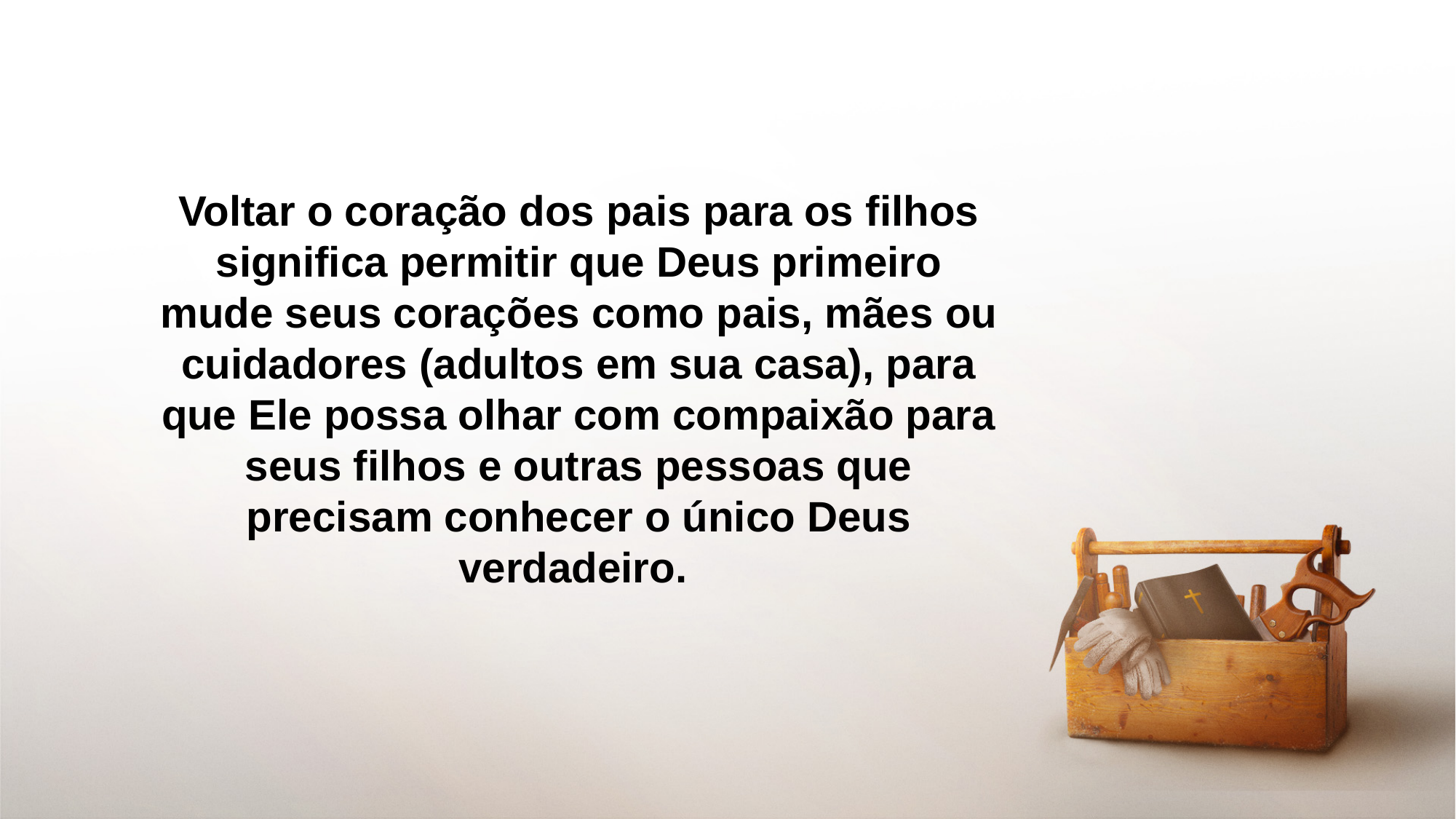

Voltar o coração dos pais para os filhos significa permitir que Deus primeiro mude seus corações como pais, mães ou cuidadores (adultos em sua casa), para que Ele possa olhar com compaixão para seus filhos e outras pessoas que precisam conhecer o único Deus verdadeiro.